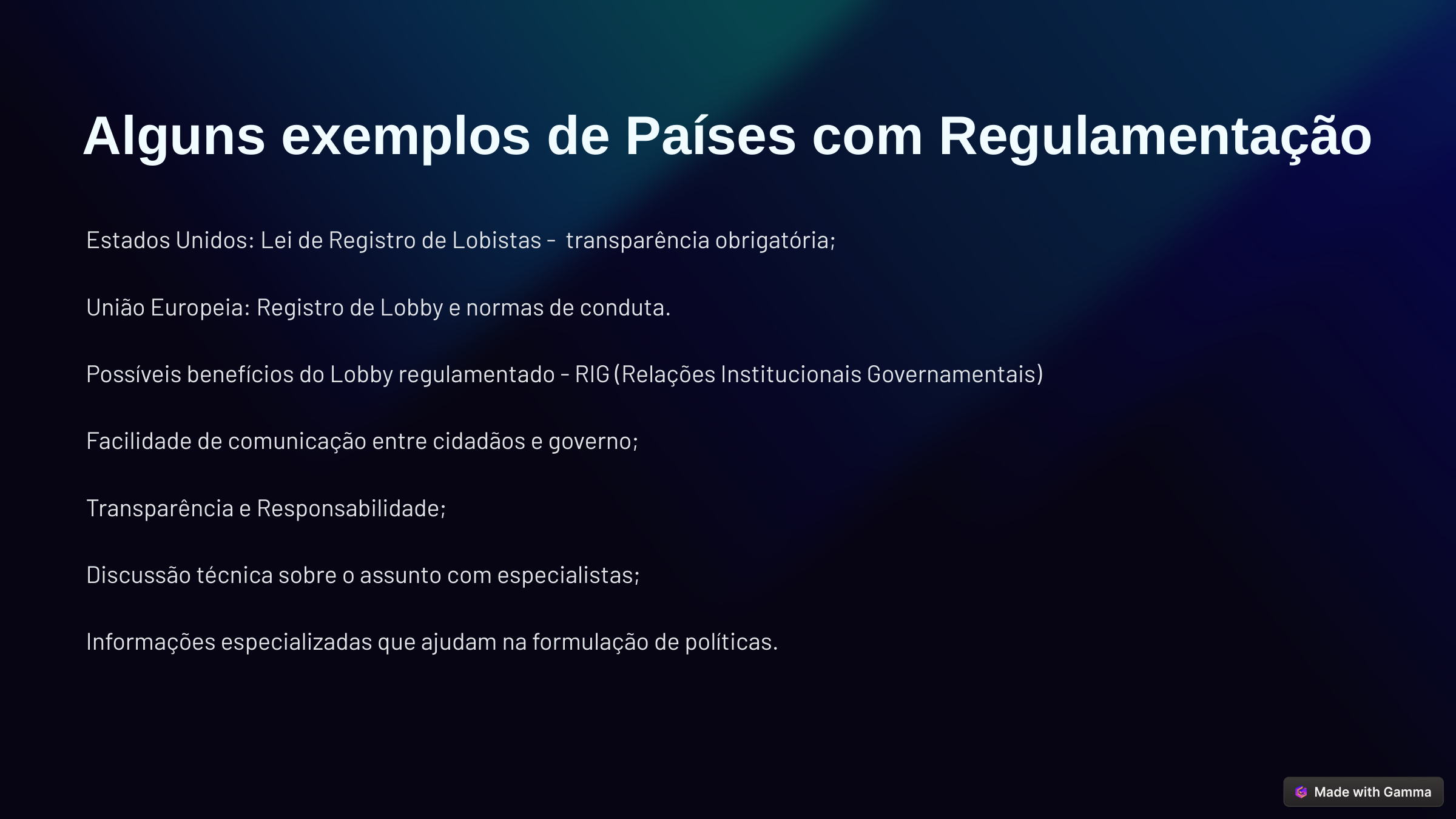

Alguns exemplos de Países com Regulamentação
Estados Unidos: Lei de Registro de Lobistas -  transparência obrigatória;
União Europeia: Registro de Lobby e normas de conduta.
Possíveis benefícios do Lobby regulamentado - RIG (Relações Institucionais Governamentais)
Facilidade de comunicação entre cidadãos e governo;
Transparência e Responsabilidade;
Discussão técnica sobre o assunto com especialistas;
Informações especializadas que ajudam na formulação de políticas.